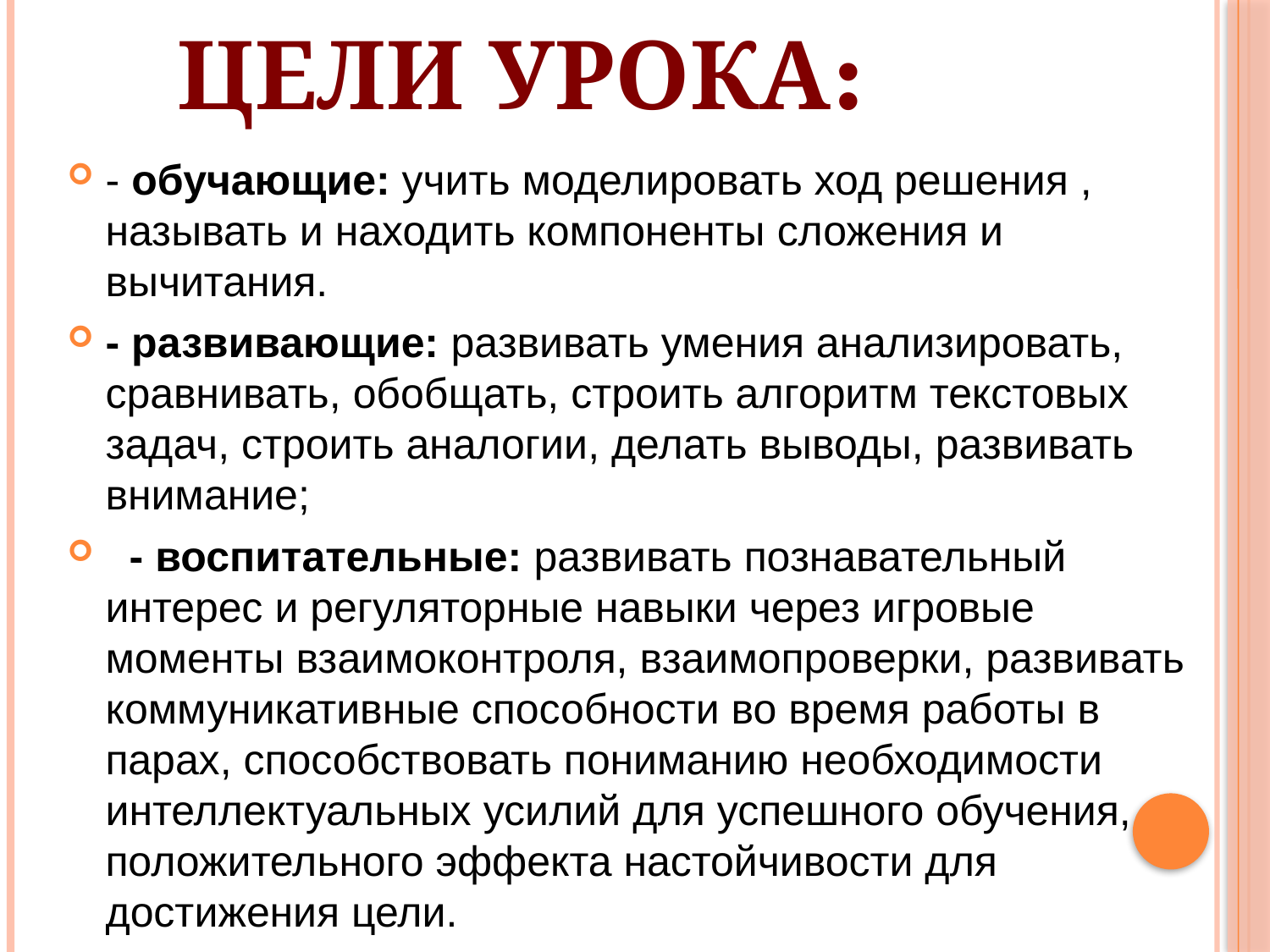

# Цели урока:
- обучающие: учить моделировать ход решения , называть и находить компоненты сложения и вычитания.
- развивающие: развивать умения анализировать, сравнивать, обобщать, строить алгоритм текстовых задач, строить аналогии, делать выводы, развивать внимание;
  - воспитательные: развивать познавательный интерес и регуляторные навыки через игровые моменты взаимоконтроля, взаимопроверки, развивать коммуникативные способности во время работы в парах, способствовать пониманию необходимости интеллектуальных усилий для успешного обучения, положительного эффекта настойчивости для достижения цели.